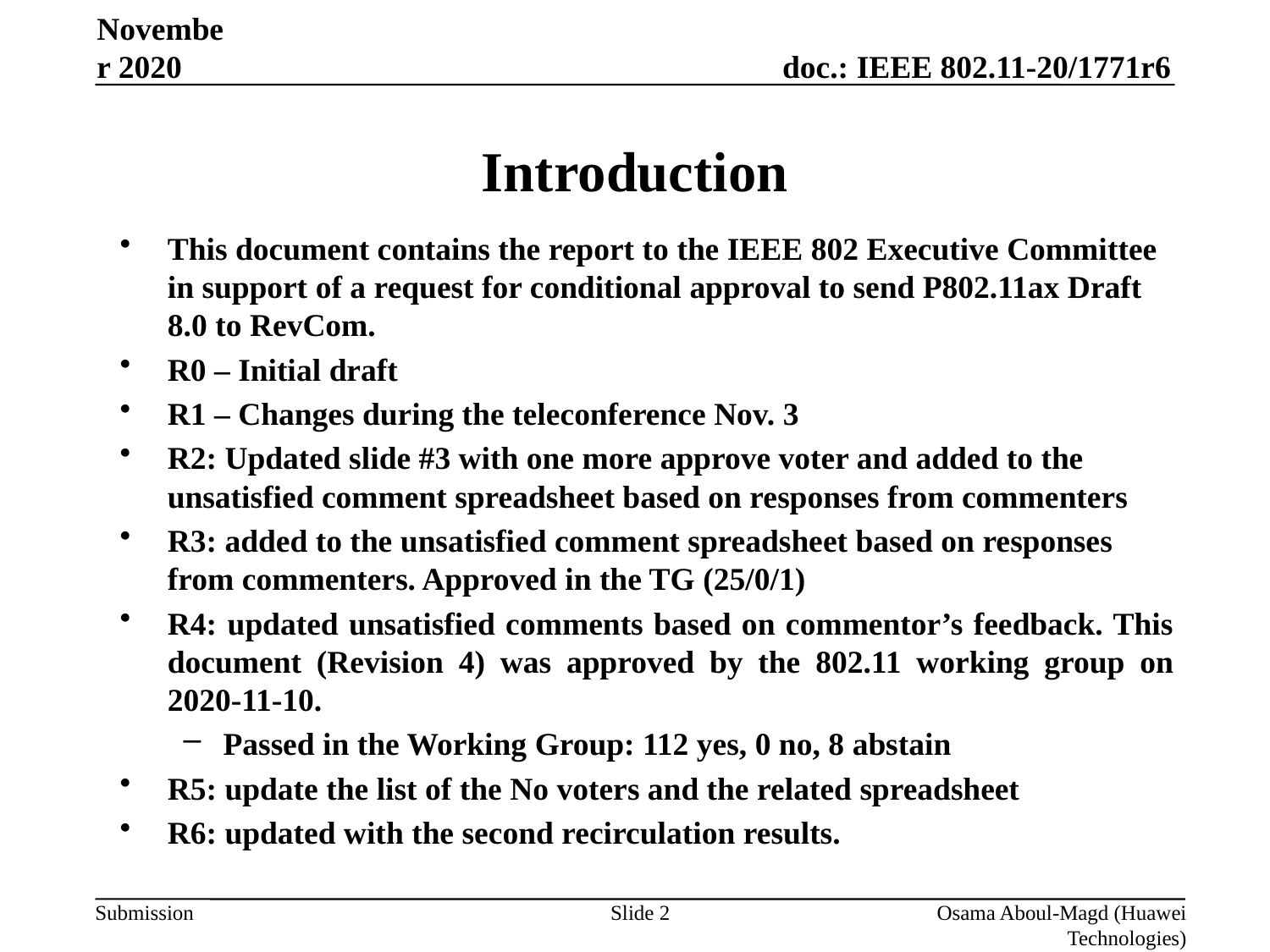

November 2020
# Introduction
This document contains the report to the IEEE 802 Executive Committee in support of a request for conditional approval to send P802.11ax Draft 8.0 to RevCom.
R0 – Initial draft
R1 – Changes during the teleconference Nov. 3
R2: Updated slide #3 with one more approve voter and added to the unsatisfied comment spreadsheet based on responses from commenters
R3: added to the unsatisfied comment spreadsheet based on responses from commenters. Approved in the TG (25/0/1)
R4: updated unsatisfied comments based on commentor’s feedback. This document (Revision 4) was approved by the 802.11 working group on 2020-11-10.
Passed in the Working Group: 112 yes, 0 no, 8 abstain
R5: update the list of the No voters and the related spreadsheet
R6: updated with the second recirculation results.

Slide 2
Osama Aboul-Magd (Huawei Technologies)